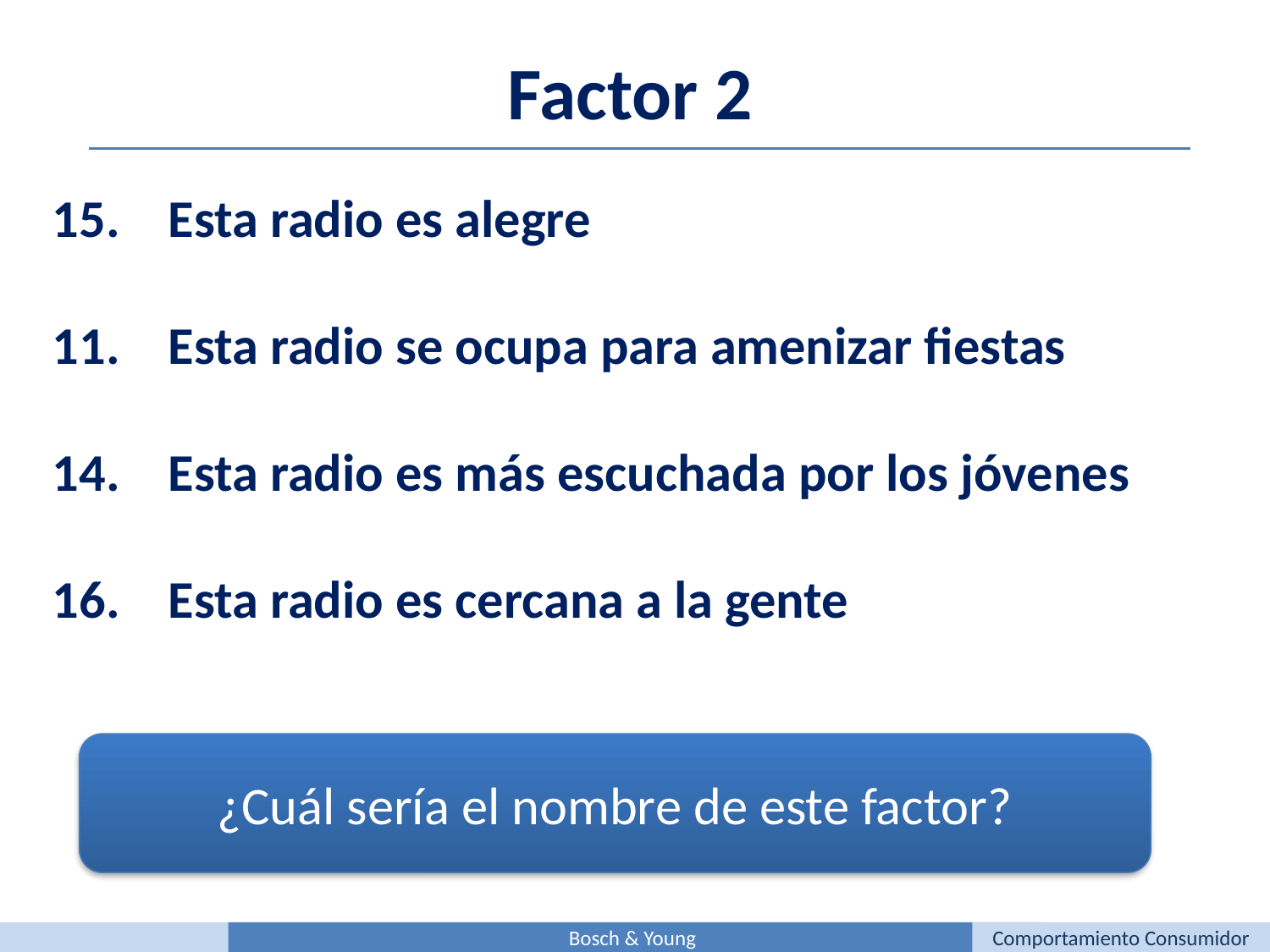

Factor 2
15.    Esta radio es alegre

11.    Esta radio se ocupa para amenizar fiestas

14.    Esta radio es más escuchada por los jóvenes

16.    Esta radio es cercana a la gente

¿Cuál sería el nombre de este factor?

Bosch & Young
Comportamiento Consumidor